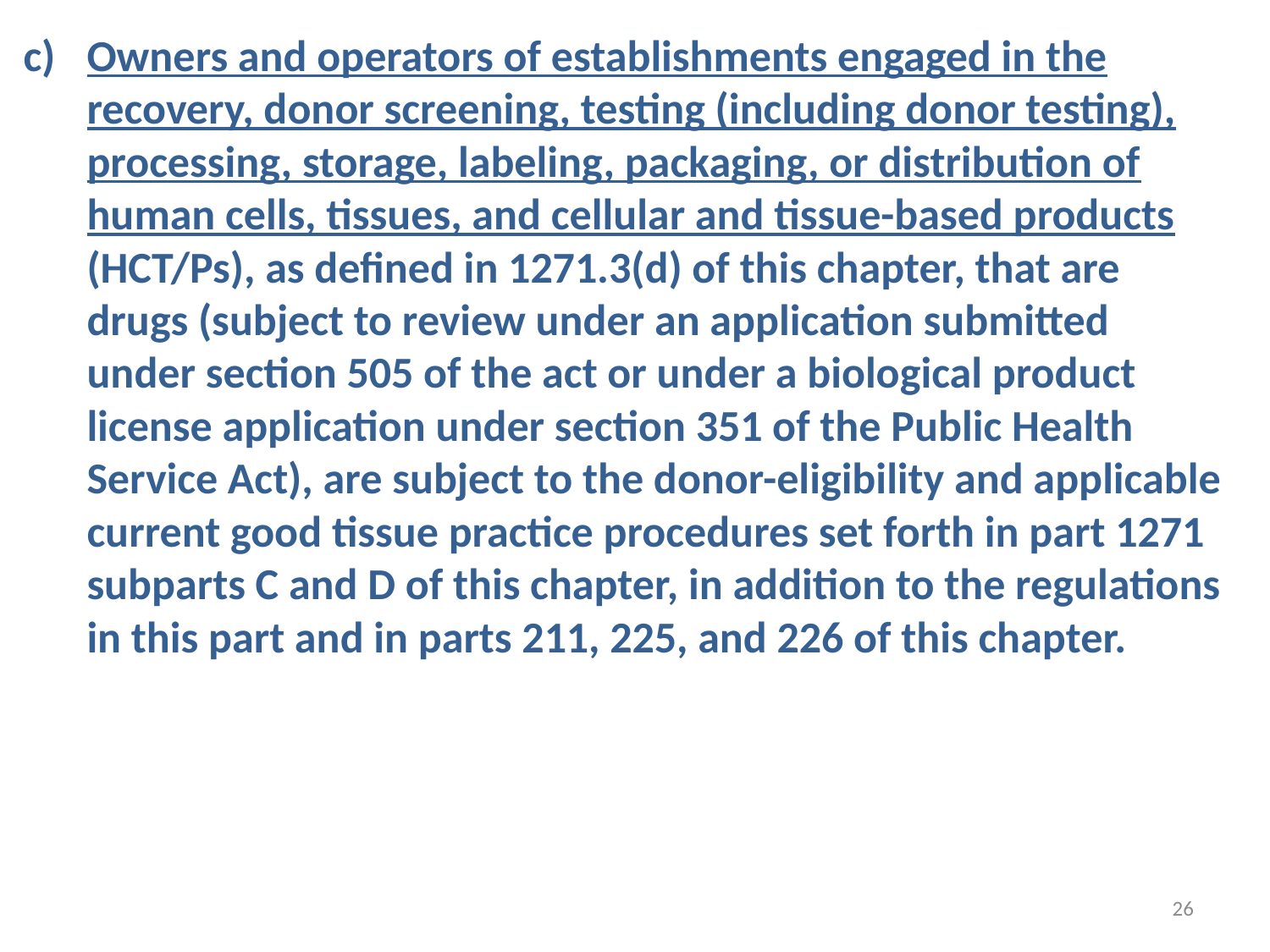

Owners and operators of establishments engaged in the recovery, donor screening, testing (including donor testing), processing, storage, labeling, packaging, or distribution of human cells, tissues, and cellular and tissue-based products (HCT/Ps), as defined in 1271.3(d) of this chapter, that are drugs (subject to review under an application submitted under section 505 of the act or under a biological product license application under section 351 of the Public Health Service Act), are subject to the donor-eligibility and applicable current good tissue practice procedures set forth in part 1271 subparts C and D of this chapter, in addition to the regulations in this part and in parts 211, 225, and 226 of this chapter.
26